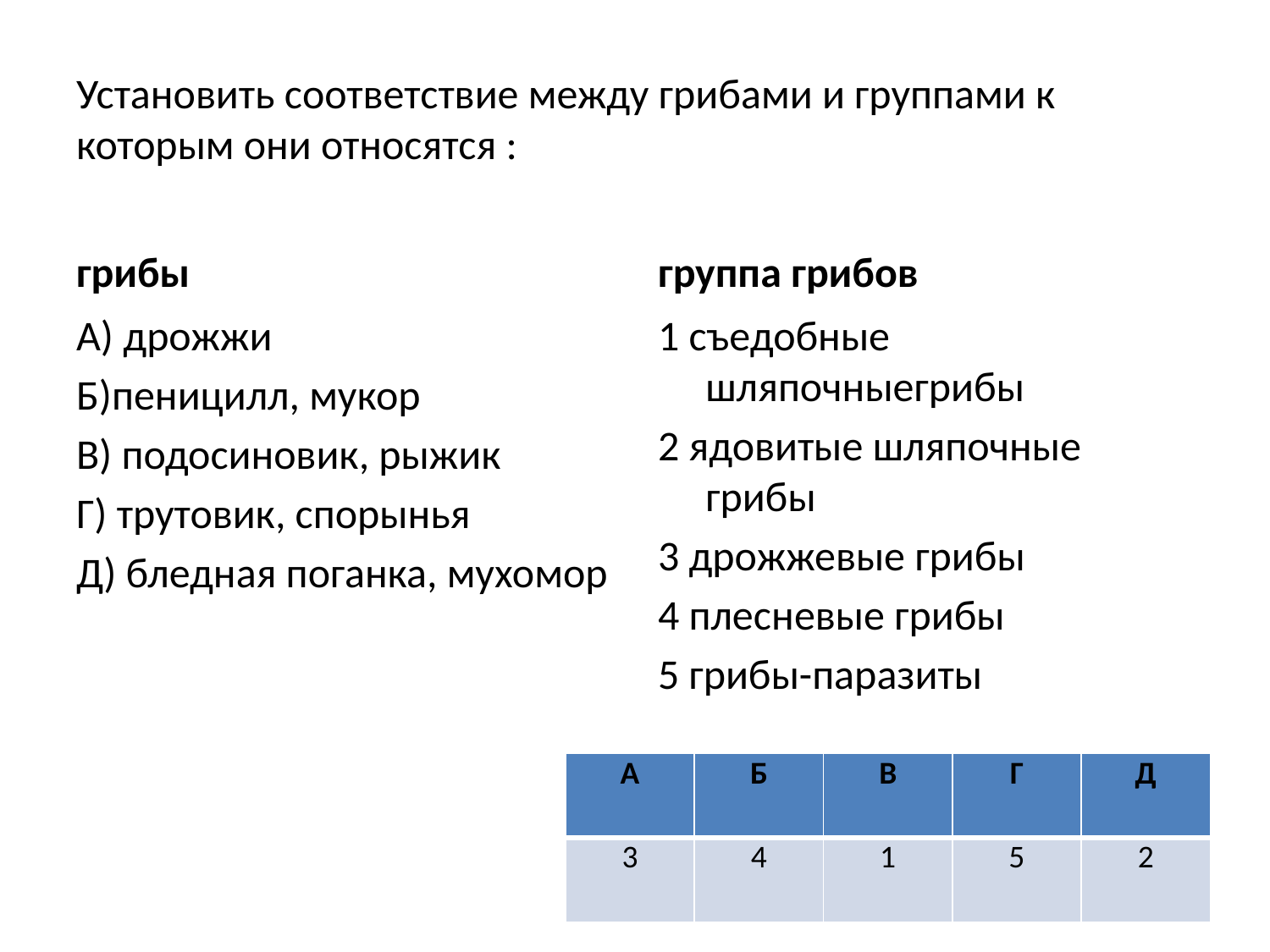

# Установить соответствие между грибами и группами к которым они относятся :
грибы
группа грибов
А) дрожжи
Б)пеницилл, мукор
В) подосиновик, рыжик
Г) трутовик, спорынья
Д) бледная поганка, мухомор
1 съедобные шляпочныегрибы
2 ядовитые шляпочные грибы
3 дрожжевые грибы
4 плесневые грибы
5 грибы-паразиты
| А | Б | В | Г | Д |
| --- | --- | --- | --- | --- |
| 3 | 4 | 1 | 5 | 2 |